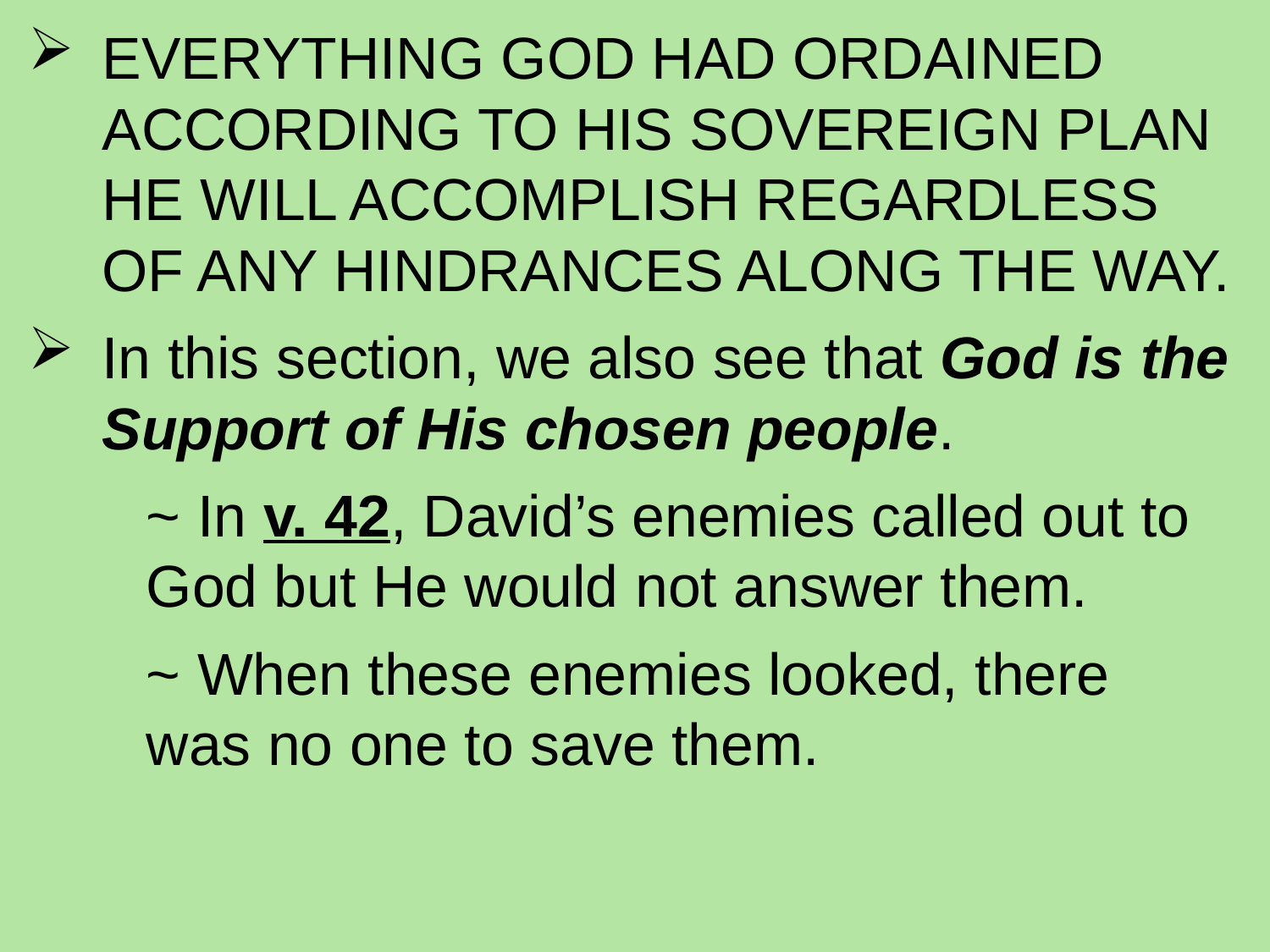

EVERYTHING GOD HAD ORDAINED ACCORDING TO HIS SOVEREIGN PLAN HE WILL ACCOMPLISH REGARDLESS OF ANY HINDRANCES ALONG THE WAY.
In this section, we also see that God is the Support of His chosen people.
		~ In v. 42, David’s enemies called out to 					God but He would not answer them.
		~ When these enemies looked, there 						was no one to save them.